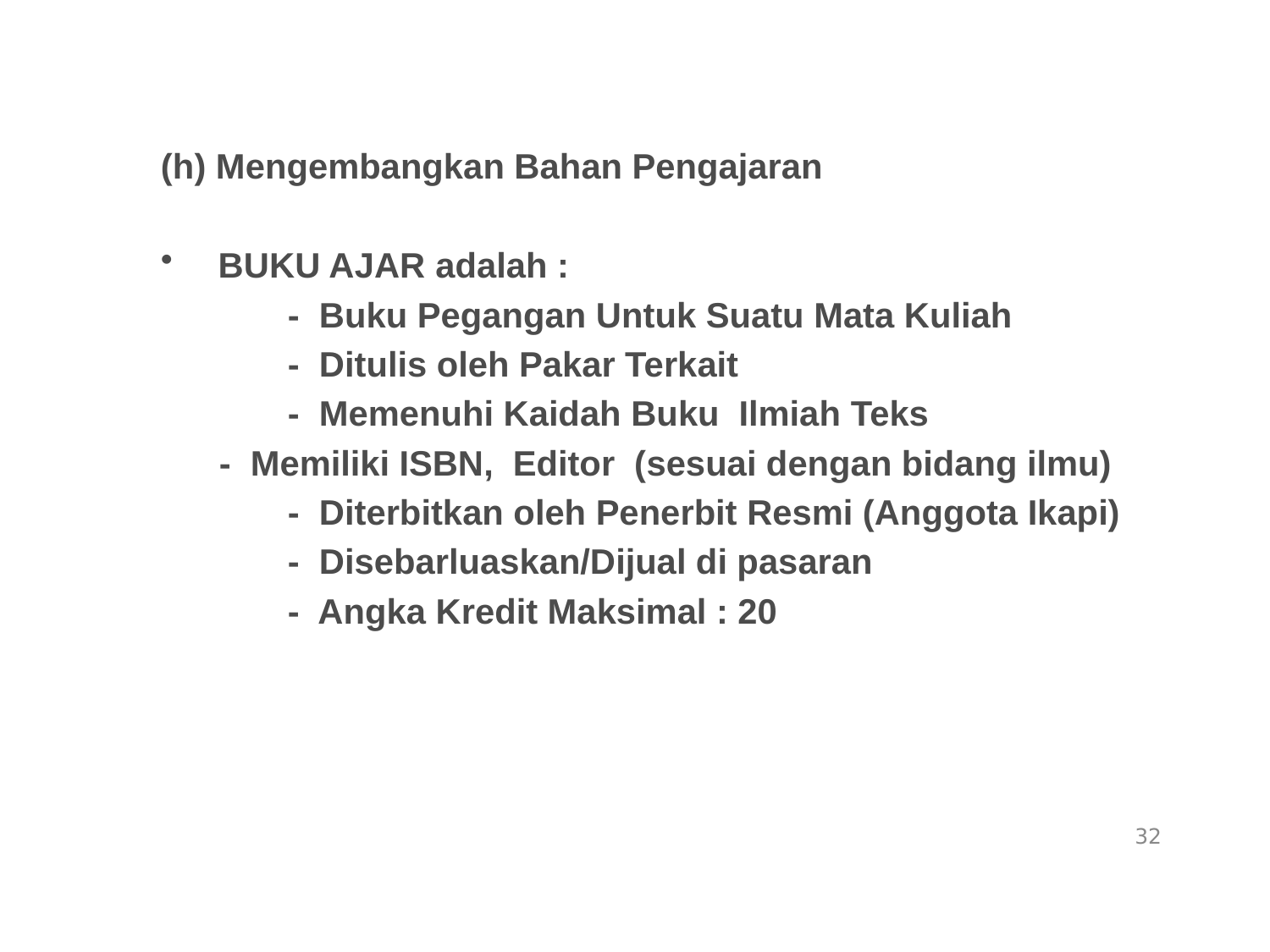

(h) Mengembangkan Bahan Pengajaran

 BUKU AJAR adalah :
	-  Buku Pegangan Untuk Suatu Mata Kuliah
	-  Ditulis oleh Pakar Terkait
	-  Memenuhi Kaidah Buku  Ilmiah Teks
      -  Memiliki ISBN,  Editor  (sesuai dengan bidang ilmu)
	-  Diterbitkan oleh Penerbit Resmi (Anggota Ikapi)
	-  Disebarluaskan/Dijual di pasaran
	-  Angka Kredit Maksimal : 20

32